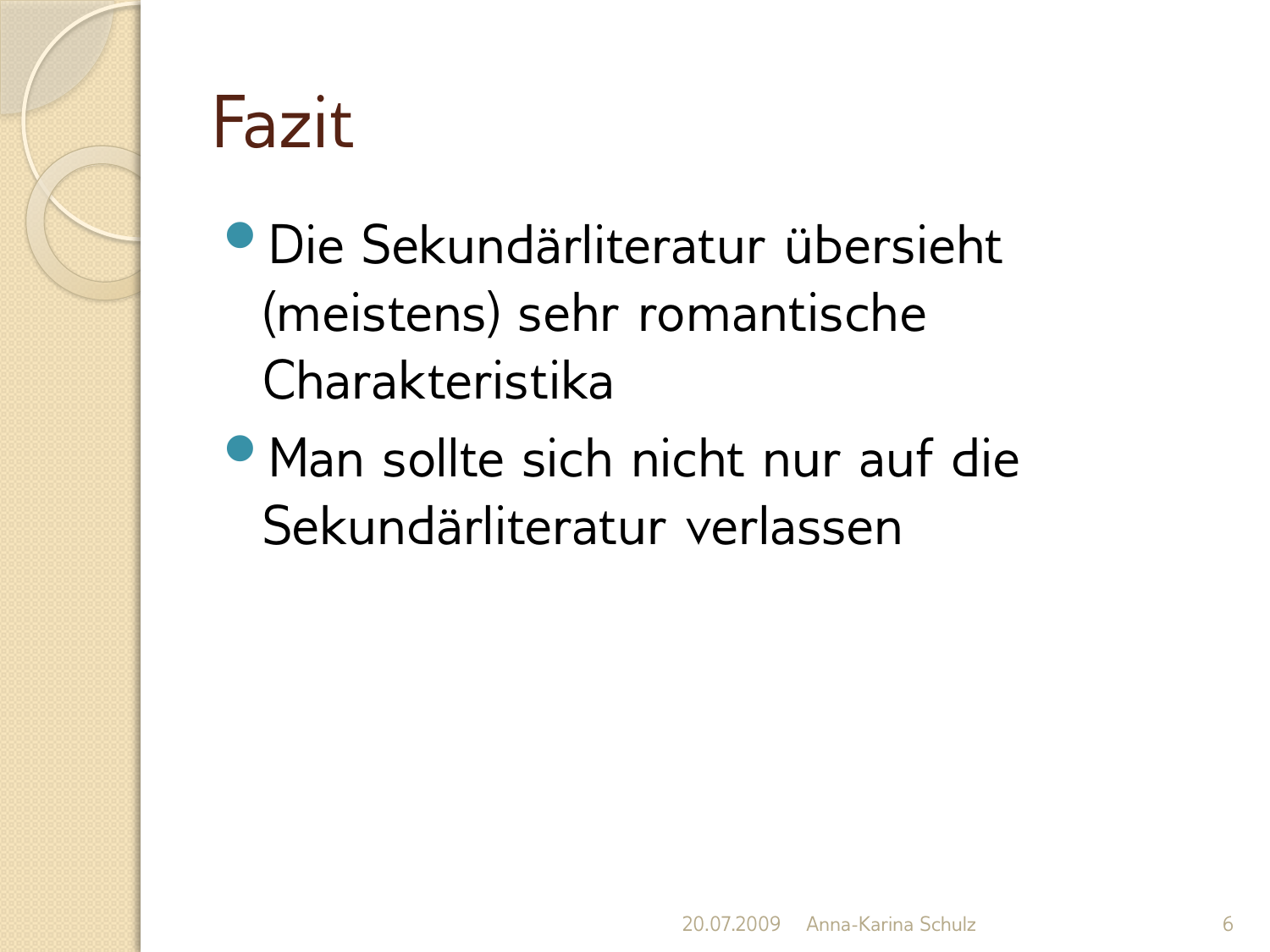

# Fazit
Die Sekundärliteratur übersieht (meistens) sehr romantische Charakteristika
Man sollte sich nicht nur auf die Sekundärliteratur verlassen

20.07.2009
Anna-Karina Schulz
6